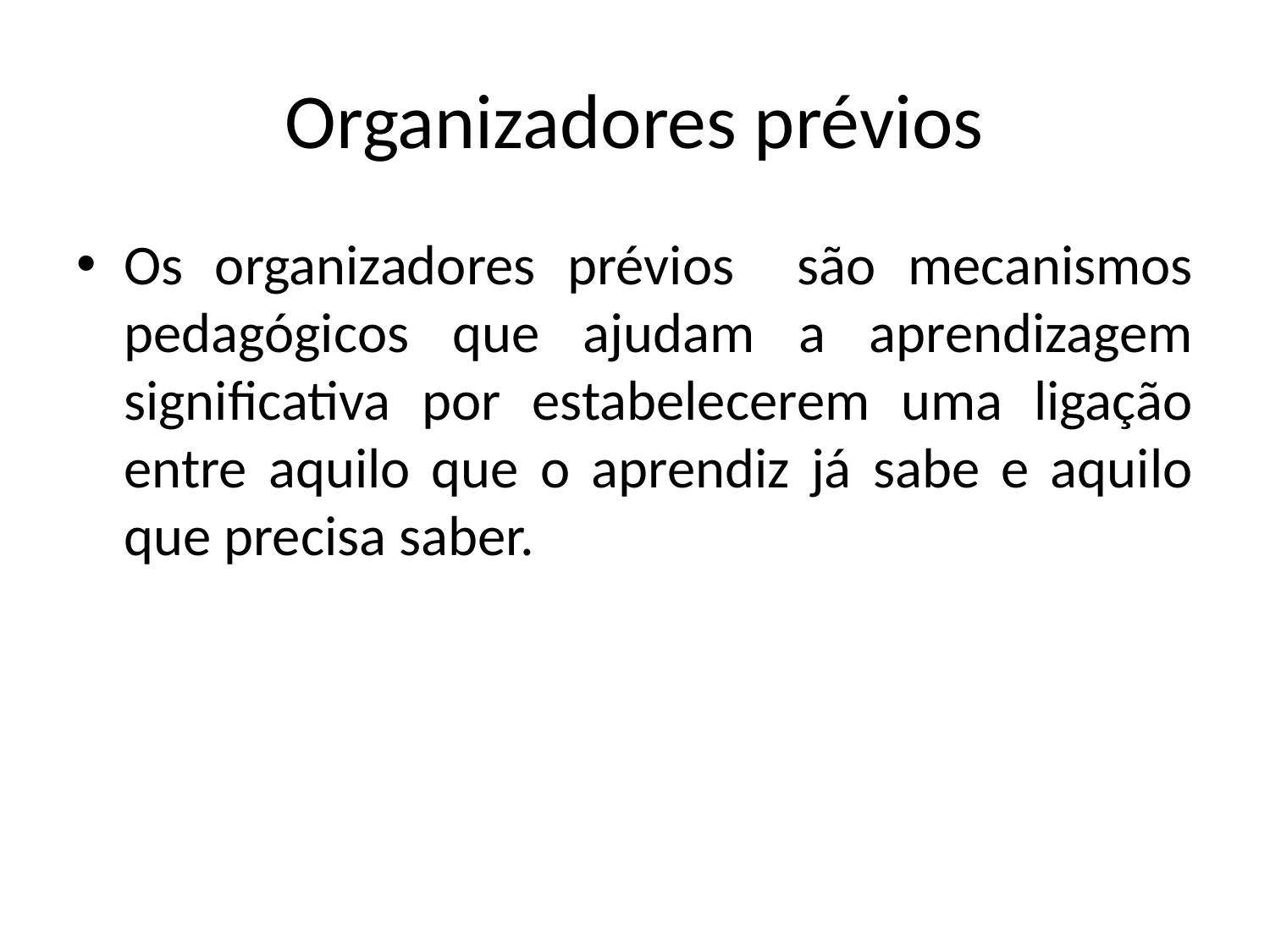

# Organizadores prévios
Os organizadores prévios  são mecanismos pedagógicos que ajudam a aprendizagem significativa por estabelecerem uma ligação entre aquilo que o aprendiz já sabe e aquilo que precisa saber.